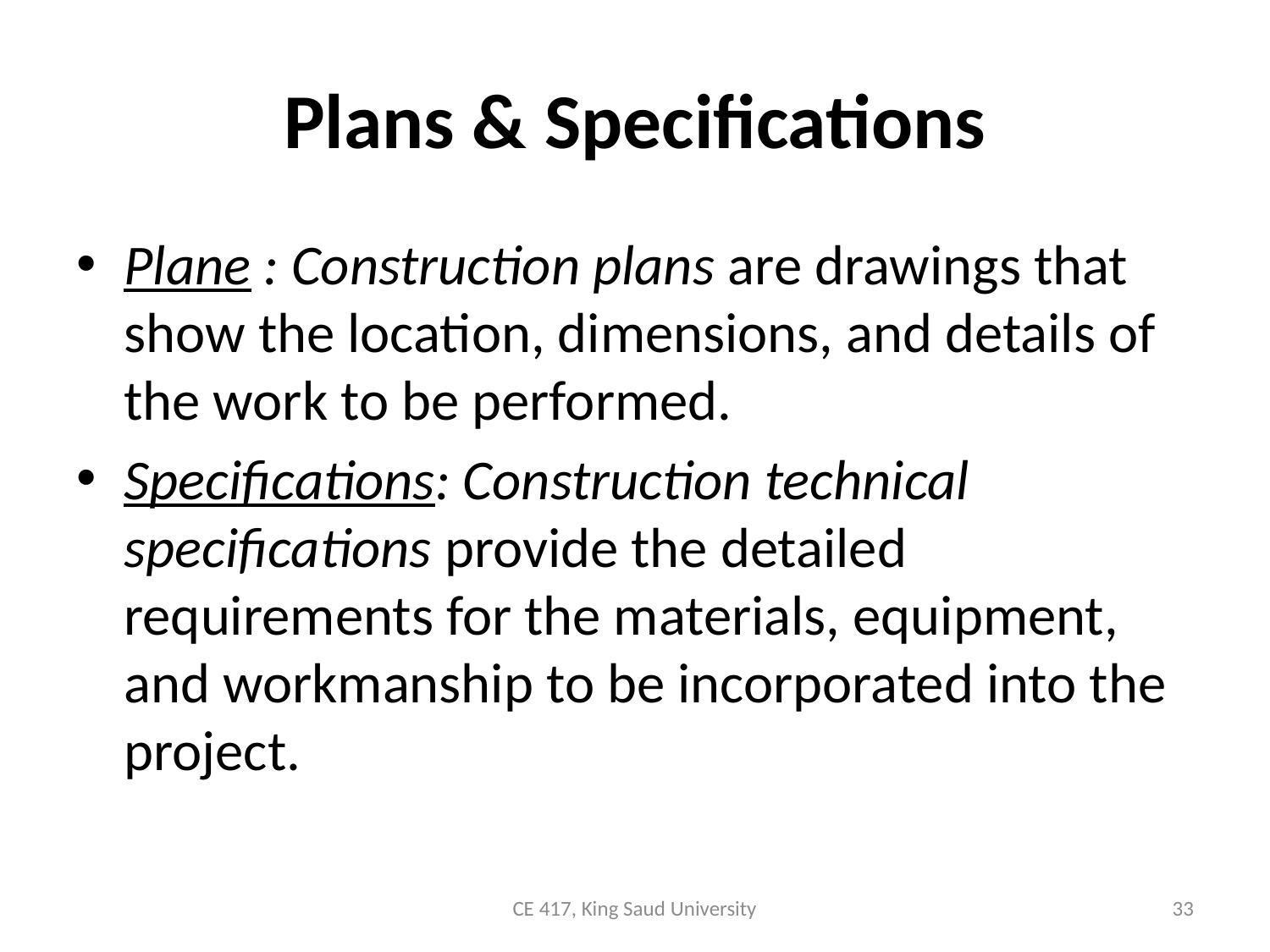

# Plans & Specifications
Plane : Construction plans are drawings that show the location, dimensions, and details of the work to be performed.
Specifications: Construction technical specifications provide the detailed requirements for the materials, equipment, and workmanship to be incorporated into the project.
CE 417, King Saud University
33